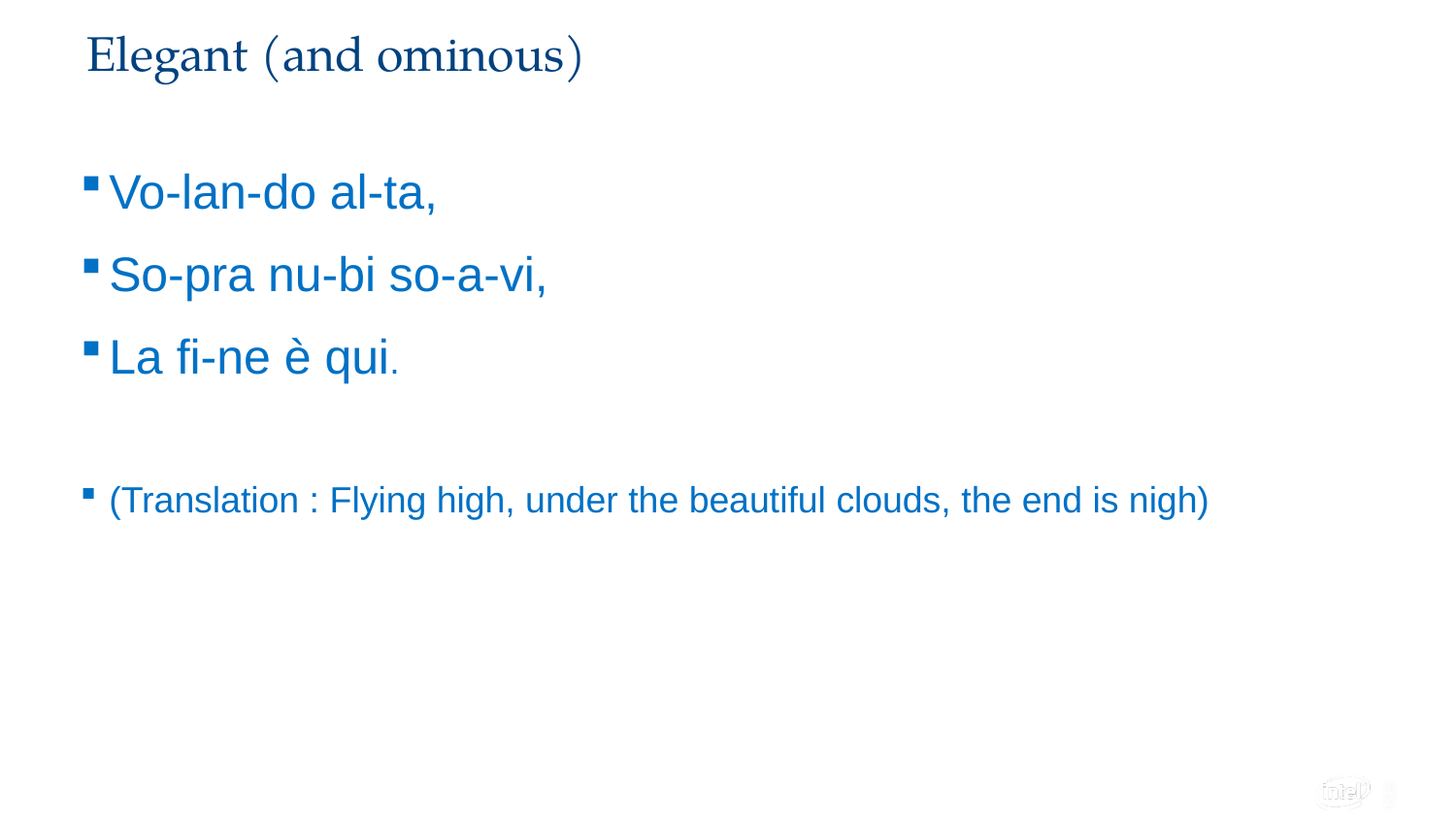

# Elegant (and ominous)
Vo-lan-do al-ta,
So-pra nu-bi so-a-vi,
La fi-ne è qui.

(Translation : Flying high, under the beautiful clouds, the end is nigh)
24